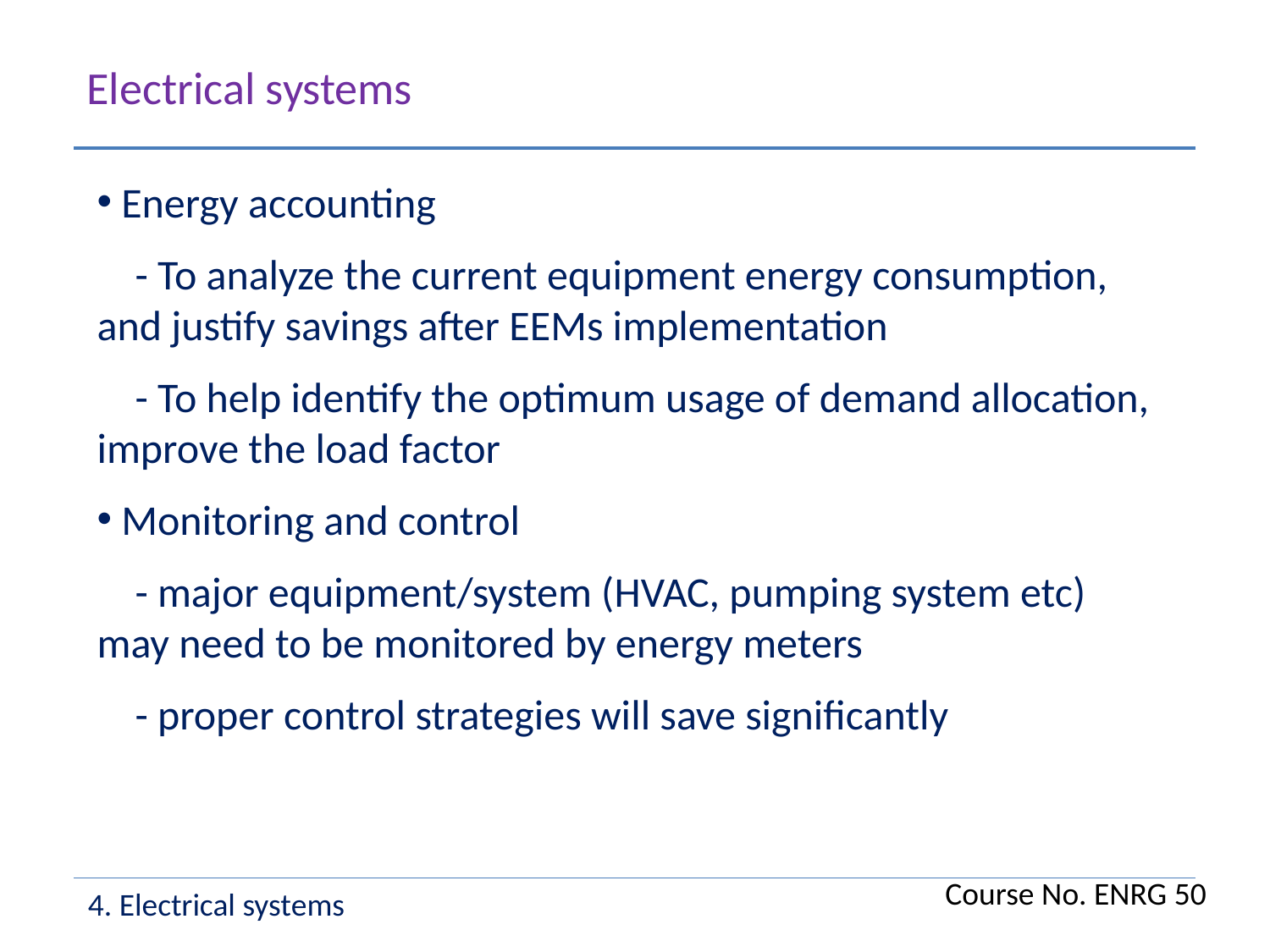

Electrical systems
 Energy accounting
    - To analyze the current equipment energy consumption, and justify savings after EEMs implementation
    - To help identify the optimum usage of demand allocation, improve the load factor
 Monitoring and control
    - major equipment/system (HVAC, pumping system etc) may need to be monitored by energy meters
    - proper control strategies will save significantly
Course No. ENRG 50
4. Electrical systems